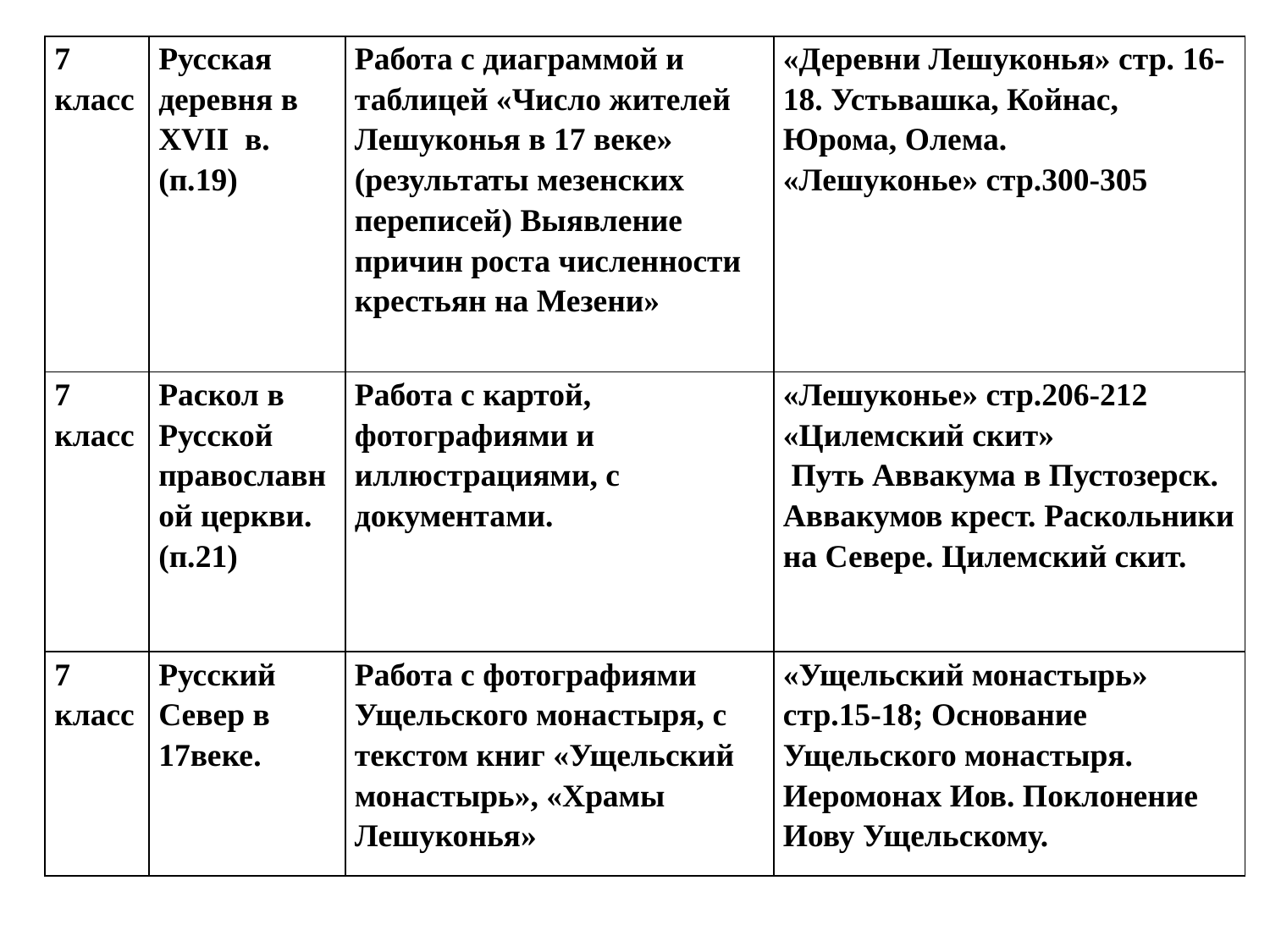

| 7 класс | Русская деревня в XVII в. (п.19) | Работа с диаграммой и таблицей «Число жителей Лешуконья в 17 веке» (результаты мезенских переписей) Выявление причин роста численности крестьян на Мезени» | «Деревни Лешуконья» стр. 16-18. Устьвашка, Койнас, Юрома, Олема. «Лешуконье» стр.300-305 |
| --- | --- | --- | --- |
| 7 класс | Раскол в Русской православной церкви. (п.21) | Работа с картой, фотографиями и иллюстрациями, с документами. | «Лешуконье» стр.206-212 «Цилемский скит» Путь Аввакума в Пустозерск. Аввакумов крест. Раскольники на Севере. Цилемский скит. |
| 7 класс | Русский Север в 17веке. | Работа с фотографиями Ущельского монастыря, с текстом книг «Ущельский монастырь», «Храмы Лешуконья» | «Ущельский монастырь» стр.15-18; Основание Ущельского монастыря. Иеромонах Иов. Поклонение Иову Ущельскому. |
#